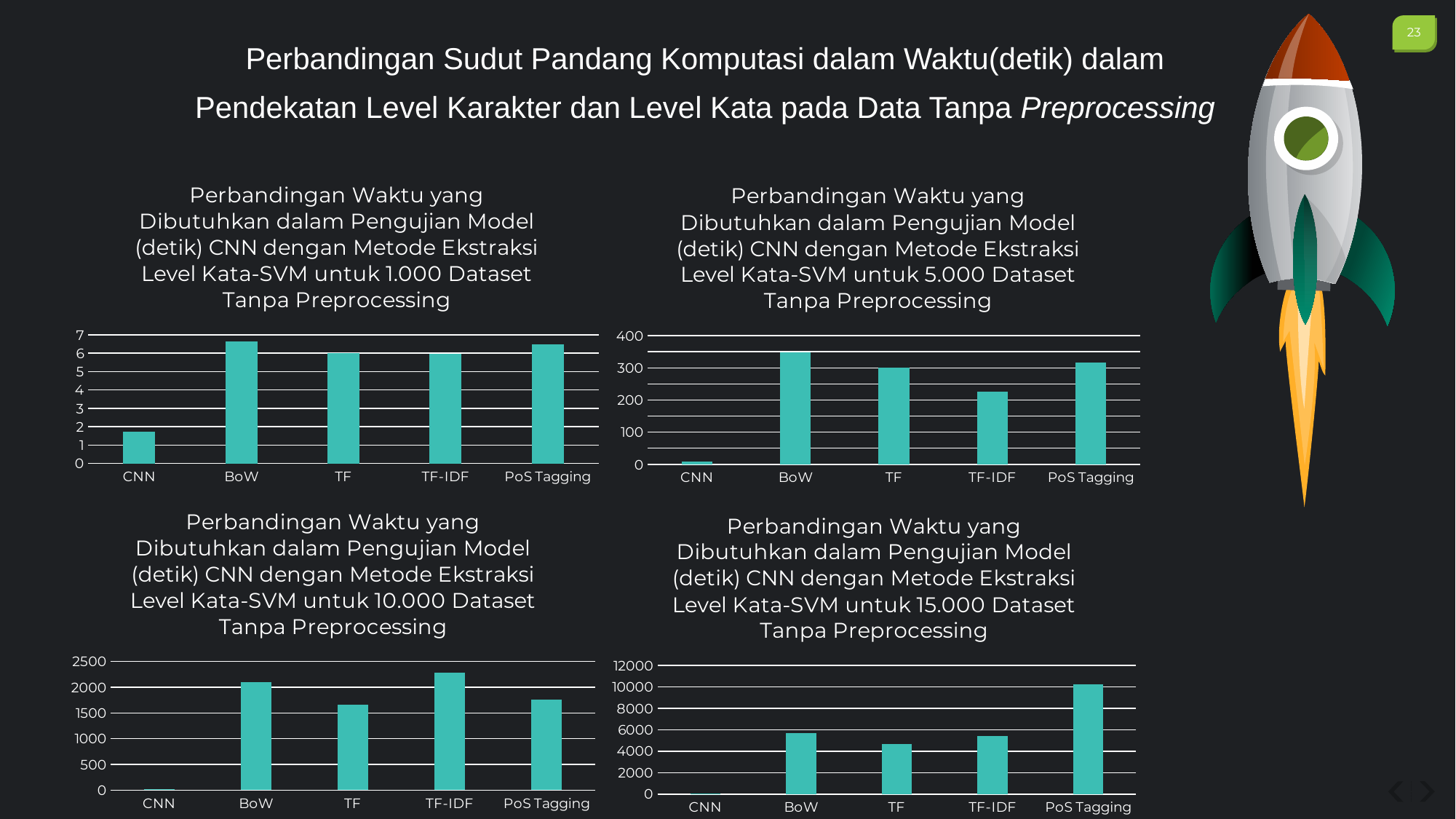

Perbandingan Sudut Pandang Komputasi dalam Waktu(detik) dalam Pendekatan Level Karakter dan Level Kata pada Data Tanpa Preprocessing

### Chart: Perbandingan Waktu yang Dibutuhkan dalam Pengujian Model (detik) CNN dengan Metode Ekstraksi Level Kata-SVM untuk 1.000 Dataset Tanpa Preprocessing

| Category | Waktu |
|---|---|
| CNN | 1.73896384239196 |
| BoW | 6.6451311 |
| TF | 5.99400496482849 |
| TF-IDF | 5.95353317260742 |
| PoS Tagging | 6.47437953948974 |

### Chart: Perbandingan Waktu yang Dibutuhkan dalam Pengujian Model (detik) CNN dengan Metode Ekstraksi Level Kata-SVM untuk 5.000 Dataset Tanpa Preprocessing

| Category | Waktu |
|---|---|
| CNN | 8.36453986167907 |
| BoW | 348.152026891708 |
| TF | 301.642817735672 |
| TF-IDF | 226.101608753204 |
| PoS Tagging | 315.75 |

### Chart: Perbandingan Waktu yang Dibutuhkan dalam Pengujian Model (detik) CNN dengan Metode Ekstraksi Level Kata-SVM untuk 10.000 Dataset Tanpa Preprocessing

| Category | Waktu |
|---|---|
| CNN | 16.5168981552124 |
| BoW | 2092.78296780586 |
| TF | 1654.41372728347 |
| TF-IDF | 2288.51441216468 |
| PoS Tagging | 1763.0947766304 |

### Chart: Perbandingan Waktu yang Dibutuhkan dalam Pengujian Model (detik) CNN dengan Metode Ekstraksi Level Kata-SVM untuk 15.000 Dataset Tanpa Preprocessing

| Category | Waktu |
|---|---|
| CNN | 25.2736101150512 |
| BoW | 5695.93054056167 |
| TF | 4670.34842038154 |
| TF-IDF | 5443.9861755371 |
| PoS Tagging | 10235.2856862545 |